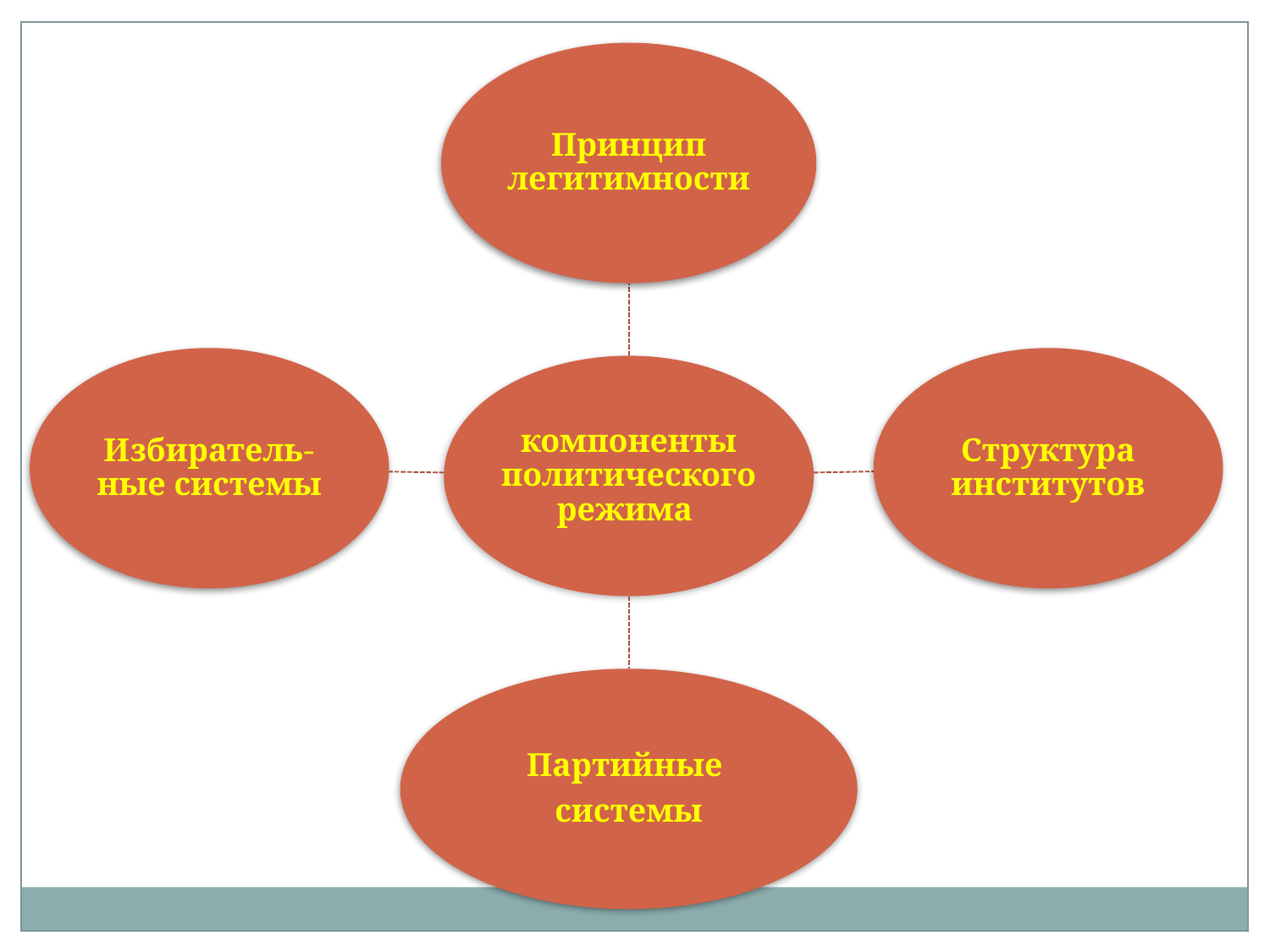

компоненты политического режима

Принцип легитимности

Структура институтов

Партийные
системы

Избиратель- ные системы